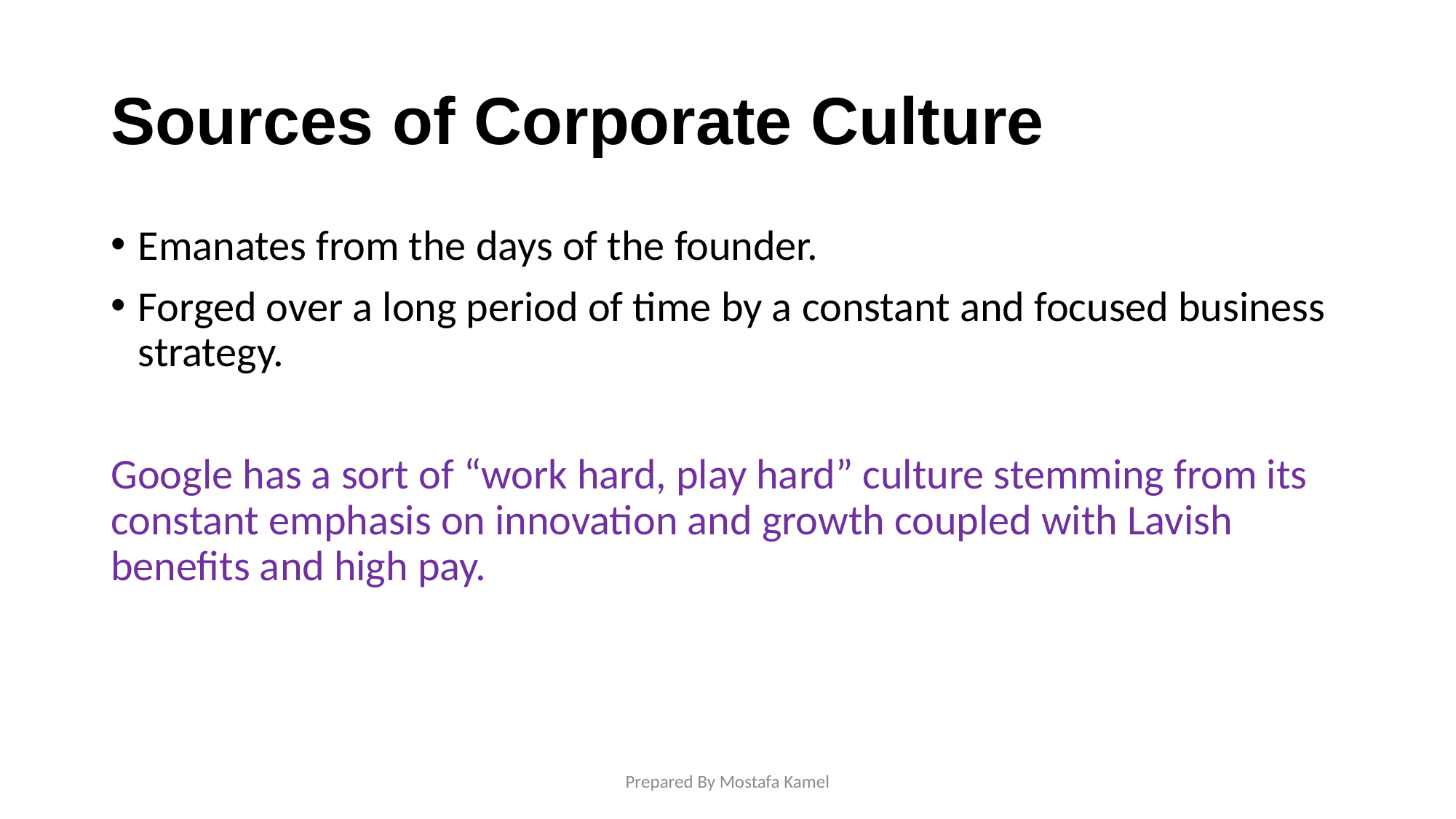

# Sources of Corporate Culture
Emanates from the days of the founder.
Forged over a long period of time by a constant and focused business strategy.

Google has a sort of “work hard, play hard” culture stemming from its constant emphasis on innovation and growth coupled with Lavish benefits and high pay.

Prepared By Mostafa Kamel